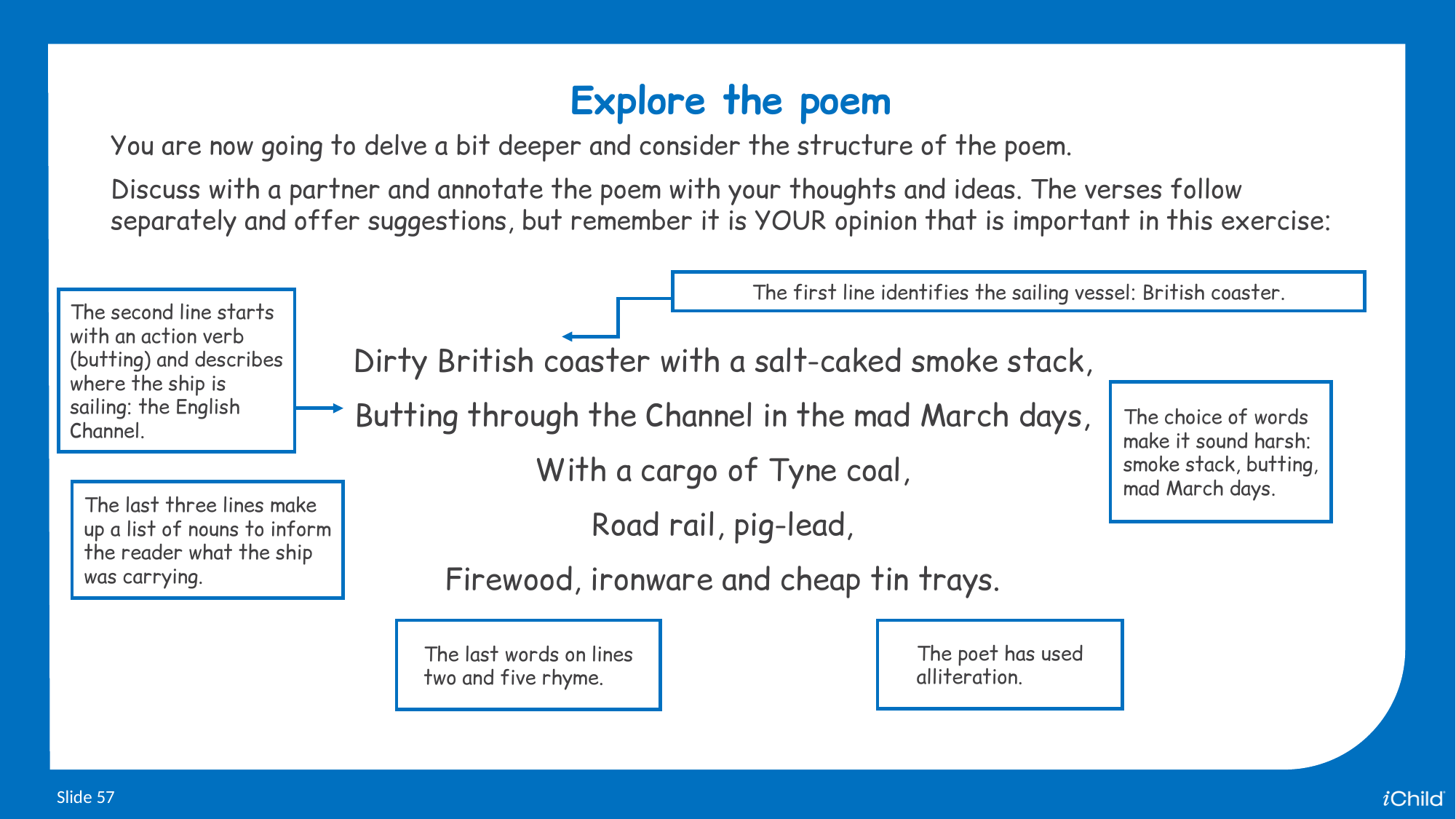

Explore the poem
You are now going to delve a bit deeper and consider the structure of the poem.
Discuss with a partner and annotate the poem with your thoughts and ideas. The verses follow separately and offer suggestions, but remember it is YOUR opinion that is important in this exercise:
The first line identifies the sailing vessel: British coaster.
The second line starts with an action verb (butting) and describes where the ship is sailing: the English Channel.
Dirty British coaster with a salt-caked smoke stack,
Butting through the Channel in the mad March days,
With a cargo of Tyne coal,
Road rail, pig-lead,
Firewood, ironware and cheap tin trays.
The choice of words make it sound harsh: smoke stack, butting, mad March days.
The last three lines make up a list of nouns to inform the reader what the ship was carrying.
The last words on lines two and five rhyme.
The poet has used alliteration.
Slide 57